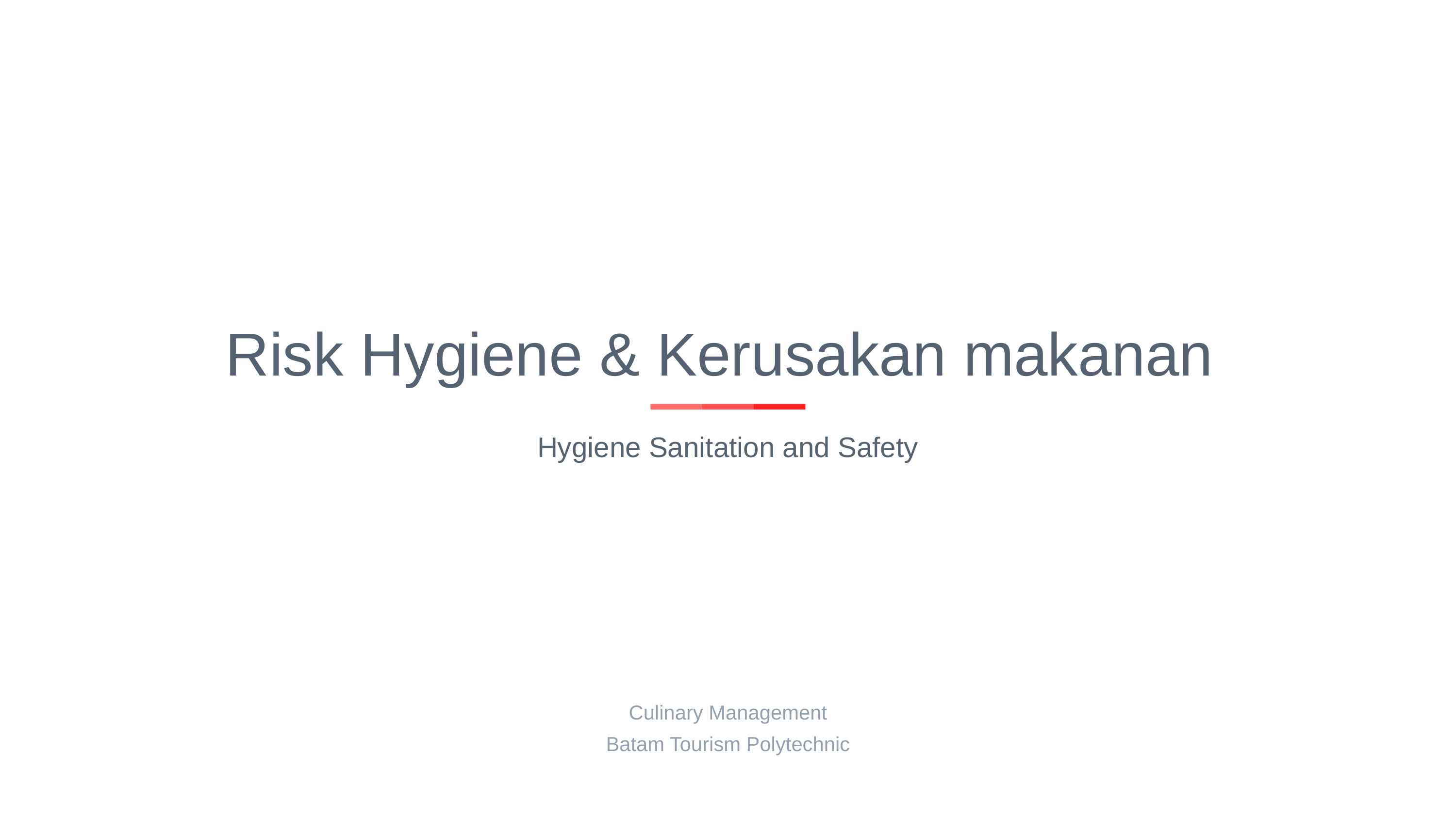

# Risk Hygiene & Kerusakan makanan
Hygiene Sanitation and Safety
Culinary Management
Batam Tourism Polytechnic